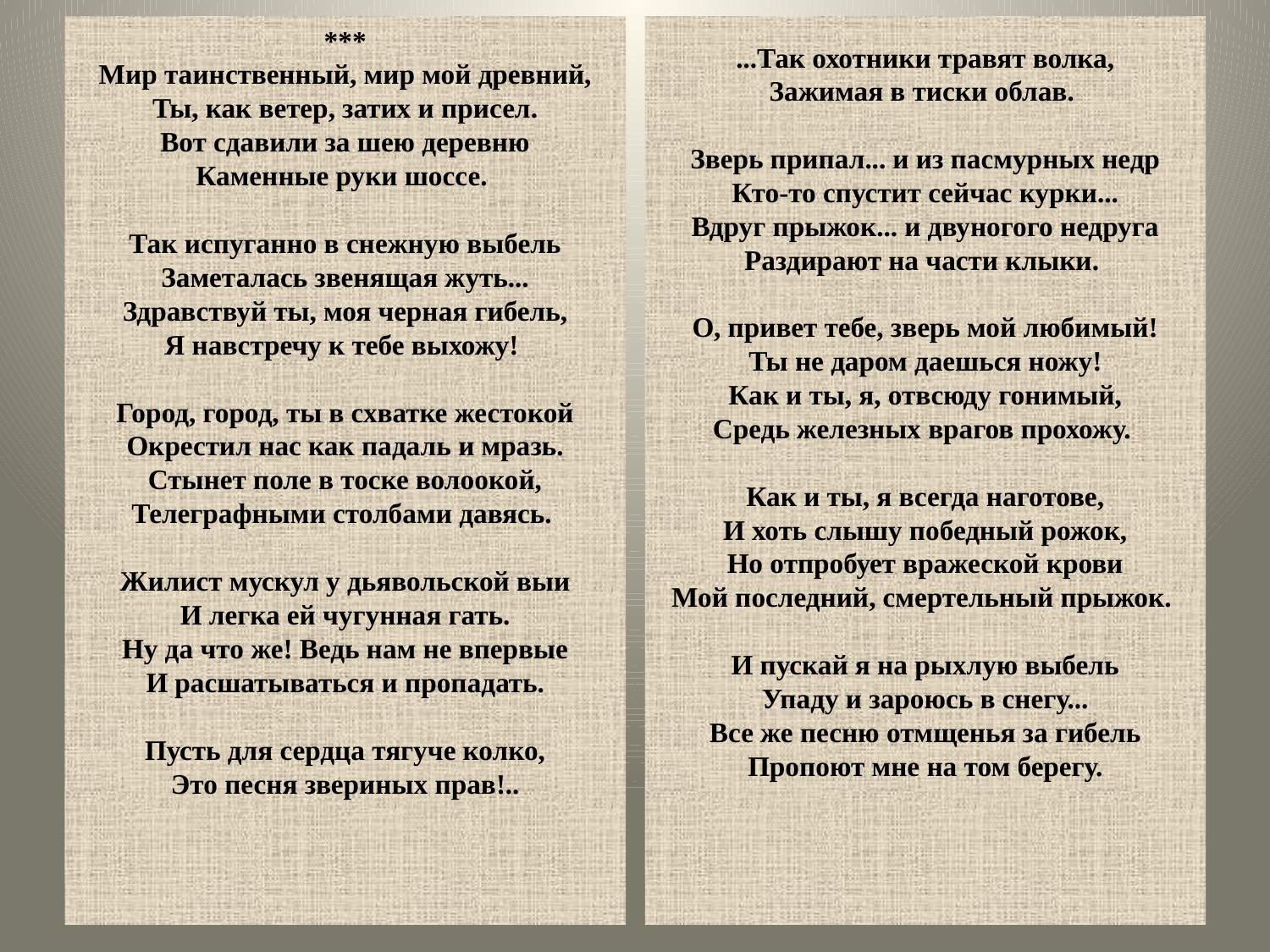

***
Мир таинственный, мир мой древний,
Ты, как ветер, затих и присел.
Вот сдавили за шею деревню
Каменные руки шоссе.

Так испуганно в снежную выбель
Заметалась звенящая жуть...
Здравствуй ты, моя черная гибель,
Я навстречу к тебе выхожу!

Город, город, ты в схватке жестокой
Окрестил нас как падаль и мразь.
Стынет поле в тоске волоокой,
Телеграфными столбами давясь.

Жилист мускул у дьявольской выи
И легка ей чугунная гать.
Ну да что же! Ведь нам не впервые
И расшатываться и пропадать.

Пусть для сердца тягуче колко,
Это песня звериных прав!..

...Так охотники травят волка,
Зажимая в тиски облав.

Зверь припал... и из пасмурных недр
Кто-то спустит сейчас курки...
Вдруг прыжок... и двуногого недруга
Раздирают на части клыки.

О, привет тебе, зверь мой любимый!
Ты не даром даешься ножу!
Как и ты, я, отвсюду гонимый,
Средь железных врагов прохожу.

Как и ты, я всегда наготове,
И хоть слышу победный рожок,
Но отпробует вражеской крови
Мой последний, смертельный прыжок.

И пускай я на рыхлую выбель
Упаду и зароюсь в снегу...
Все же песню отмщенья за гибель
Пропоют мне на том берегу.